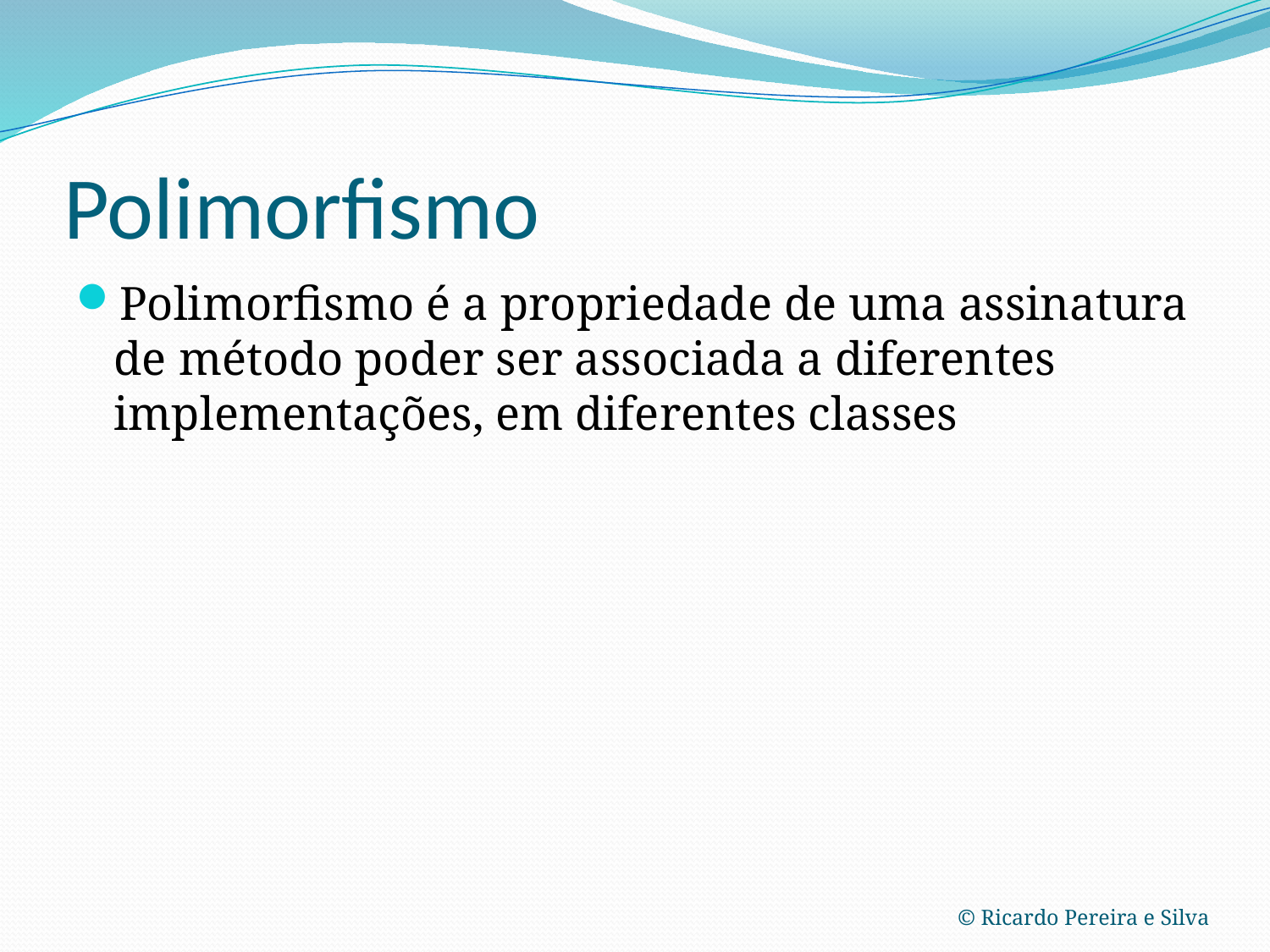

# Polimorfismo
Polimorfismo é a propriedade de uma assinatura de método poder ser associada a diferentes implementações, em diferentes classes
© Ricardo Pereira e Silva